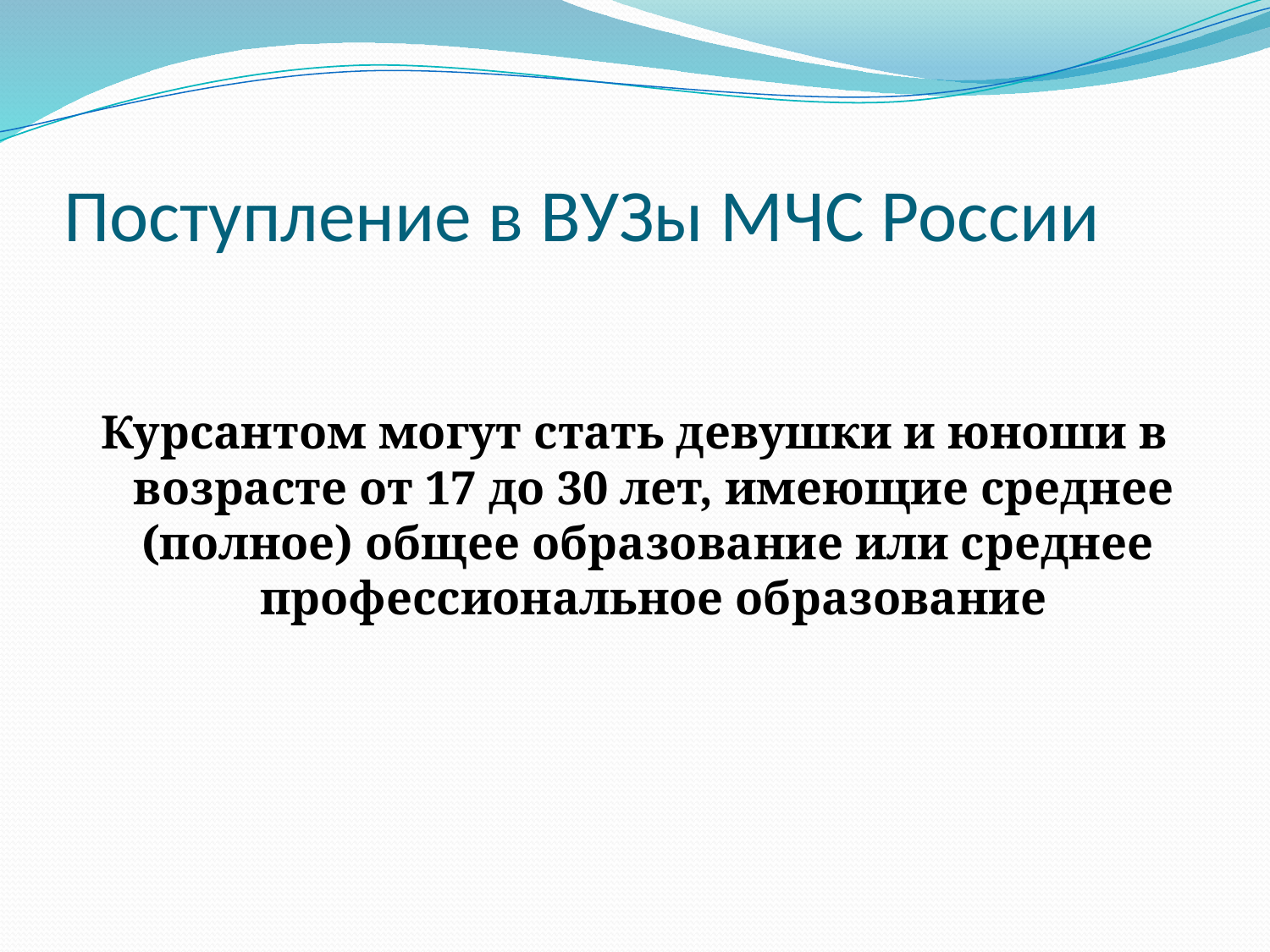

# Поступление в ВУЗы МЧС России

Курсантом могут стать девушки и юноши в возрасте от 17 до 30 лет, имеющие среднее (полное) общее образование или среднее  профессиональное образование